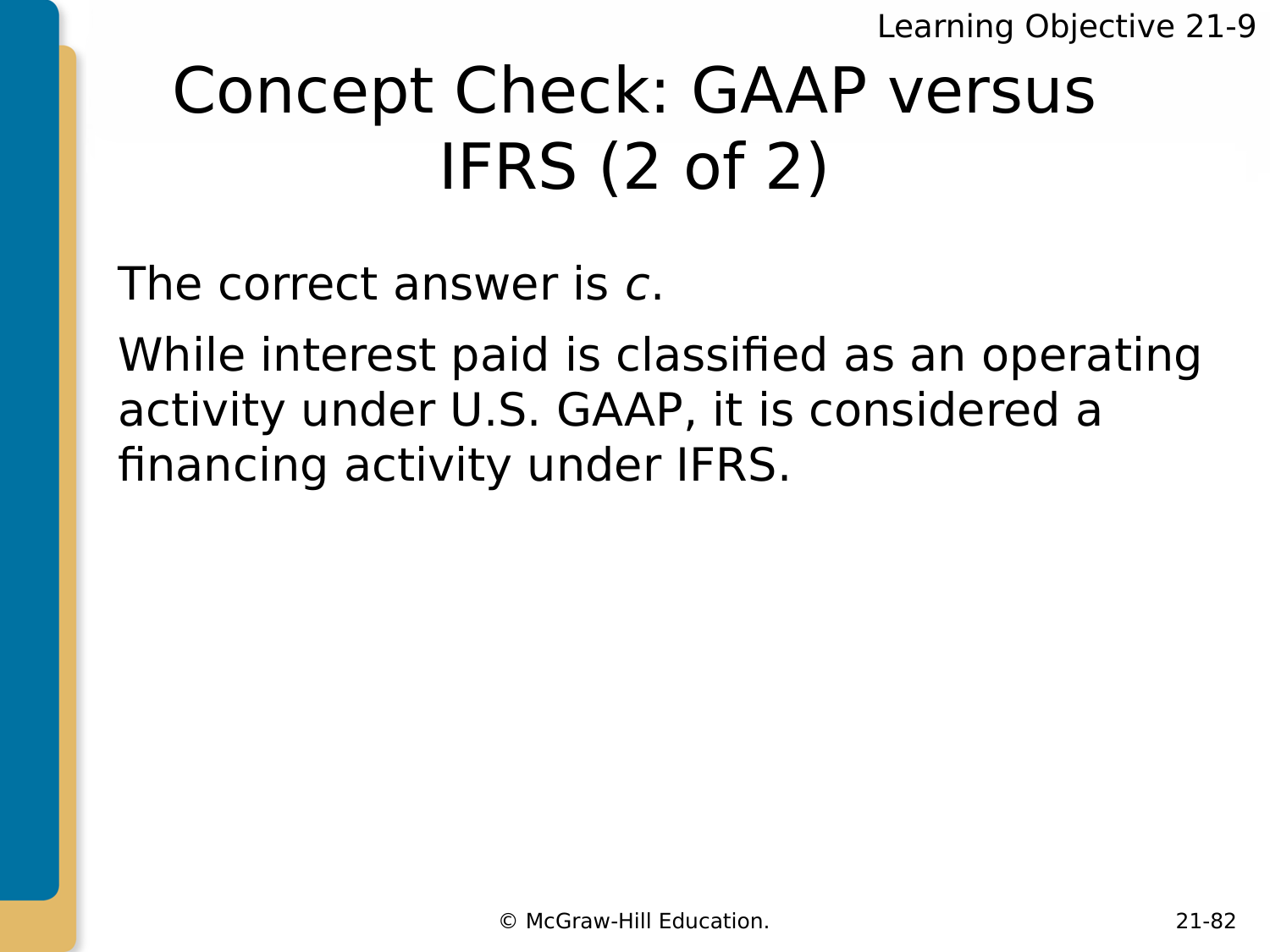

Learning Objective 21-9
# Concept Check: GAAP versus IFRS (2 of 2)
The correct answer is c.
While interest paid is classified as an operating activity under U.S. GAAP, it is considered a financing activity under IFRS.